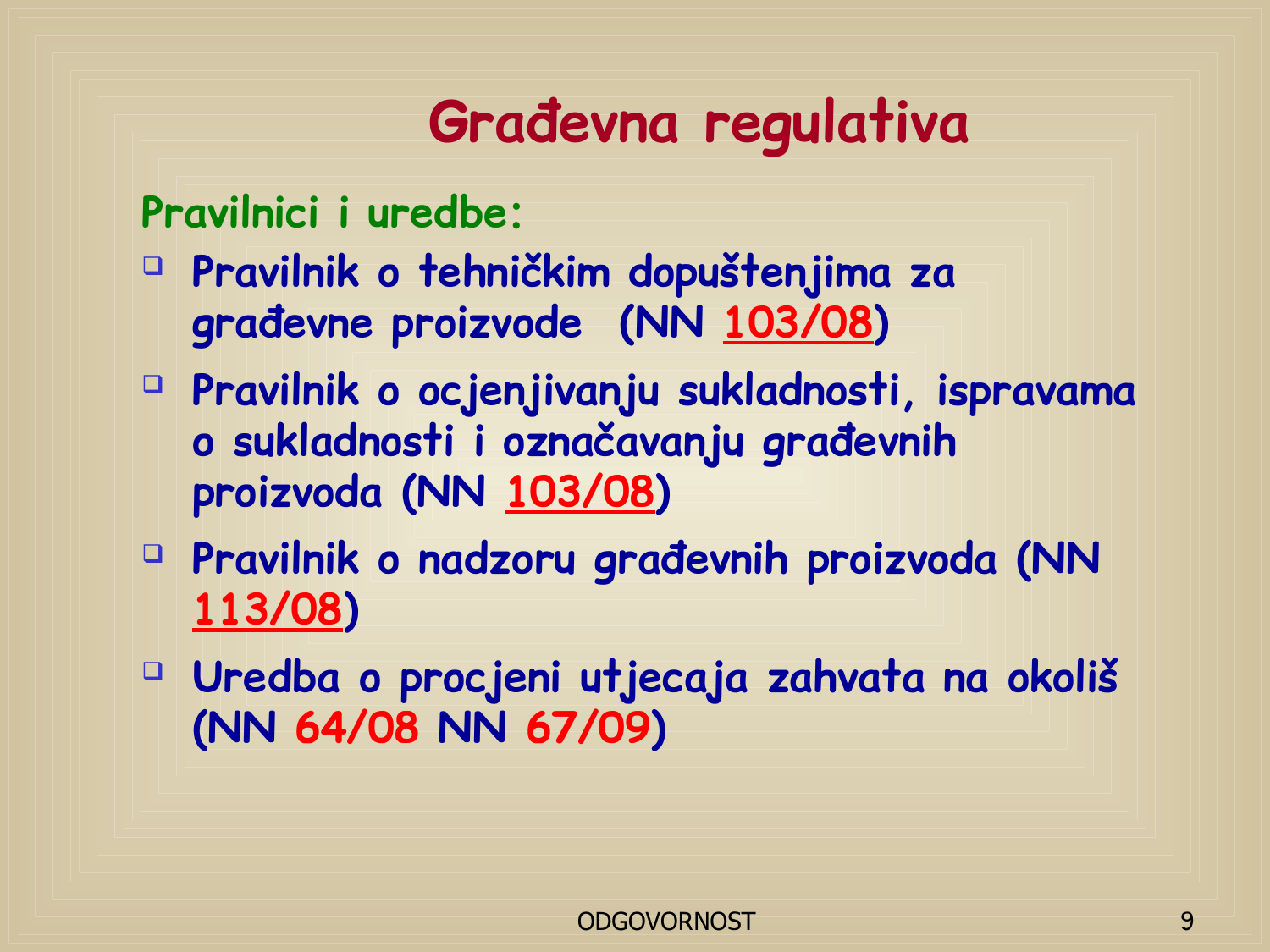

# Građevna regulativa
Pravilnici i uredbe:
Pravilnik o tehničkim dopuštenjima za građevne proizvode  (NN 103/08)
Pravilnik o ocjenjivanju sukladnosti, ispravama o sukladnosti i označavanju građevnih proizvoda (NN 103/08)
Pravilnik o nadzoru građevnih proizvoda (NN 113/08)
Uredba o procjeni utjecaja zahvata na okoliš (NN 64/08 NN 67/09)

ODGOVORNOST
9